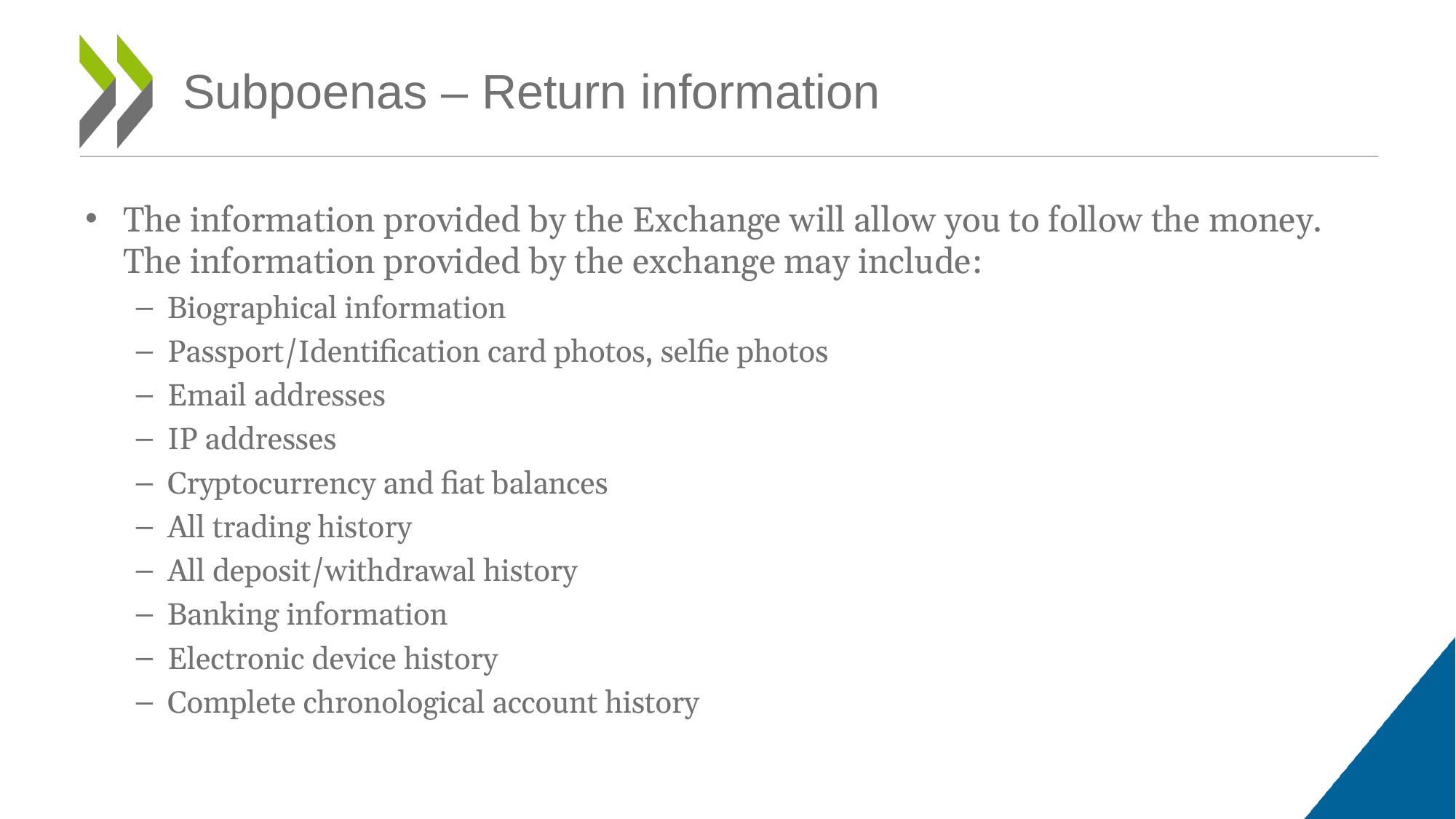

# Subpoenas – Return information
The information provided by the Exchange will allow you to follow the money.  The information provided by the exchange may include:
Biographical information
Passport/Identification card photos, selfie photos
Email addresses
IP addresses
Cryptocurrency and fiat balances
All trading history
All deposit/withdrawal history
Banking information
Electronic device history
Complete chronological account history